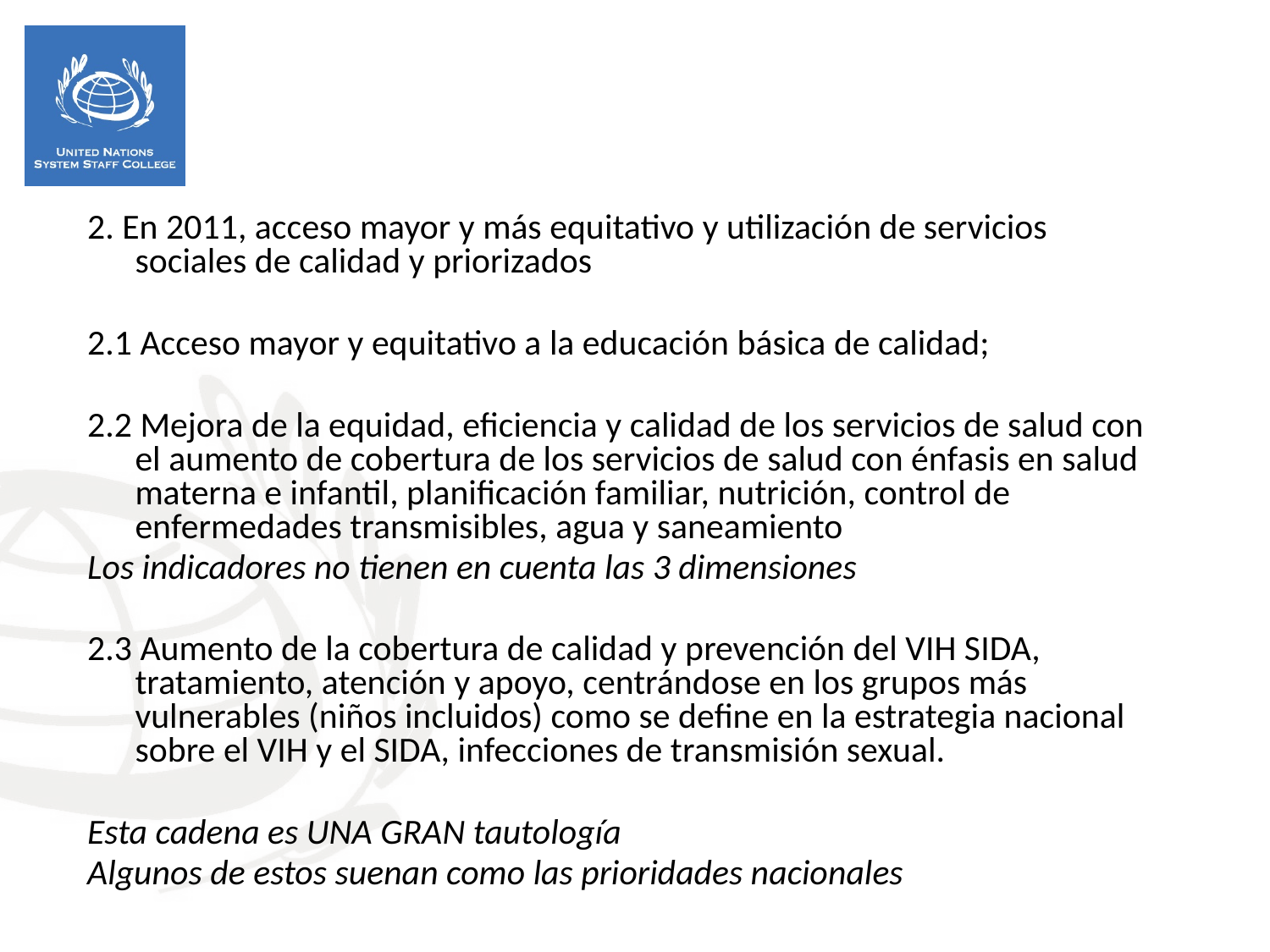

2. En 2011, acceso mayor y más equitativo y utilización de servicios sociales de calidad y priorizados

2.1 Acceso mayor y equitativo a la educación básica de calidad;

2.2 Mejora de la equidad, eficiencia y calidad de los servicios de salud con el aumento de cobertura de los servicios de salud con énfasis en salud materna e infantil, planificación familiar, nutrición, control de enfermedades transmisibles, agua y saneamiento
Los indicadores no tienen en cuenta las 3 dimensiones

2.3 Aumento de la cobertura de calidad y prevención del VIH SIDA, tratamiento, atención y apoyo, centrándose en los grupos más vulnerables (niños incluidos) como se define en la estrategia nacional sobre el VIH y el SIDA, infecciones de transmisión sexual.

Esta cadena es UNA GRAN tautología
Algunos de estos suenan como las prioridades nacionales